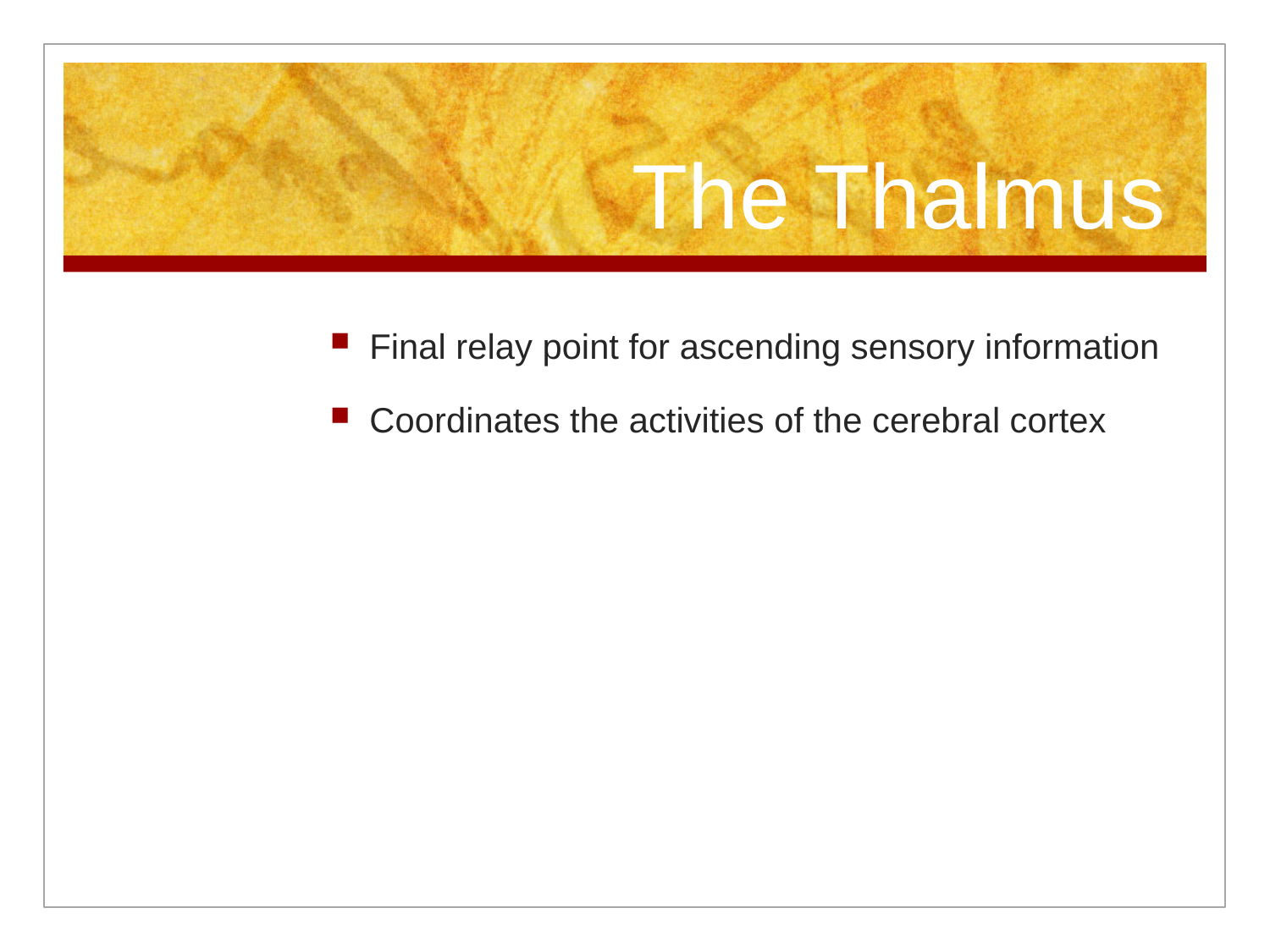

# The Thalmus
Final relay point for ascending sensory information
Coordinates the activities of the cerebral cortex